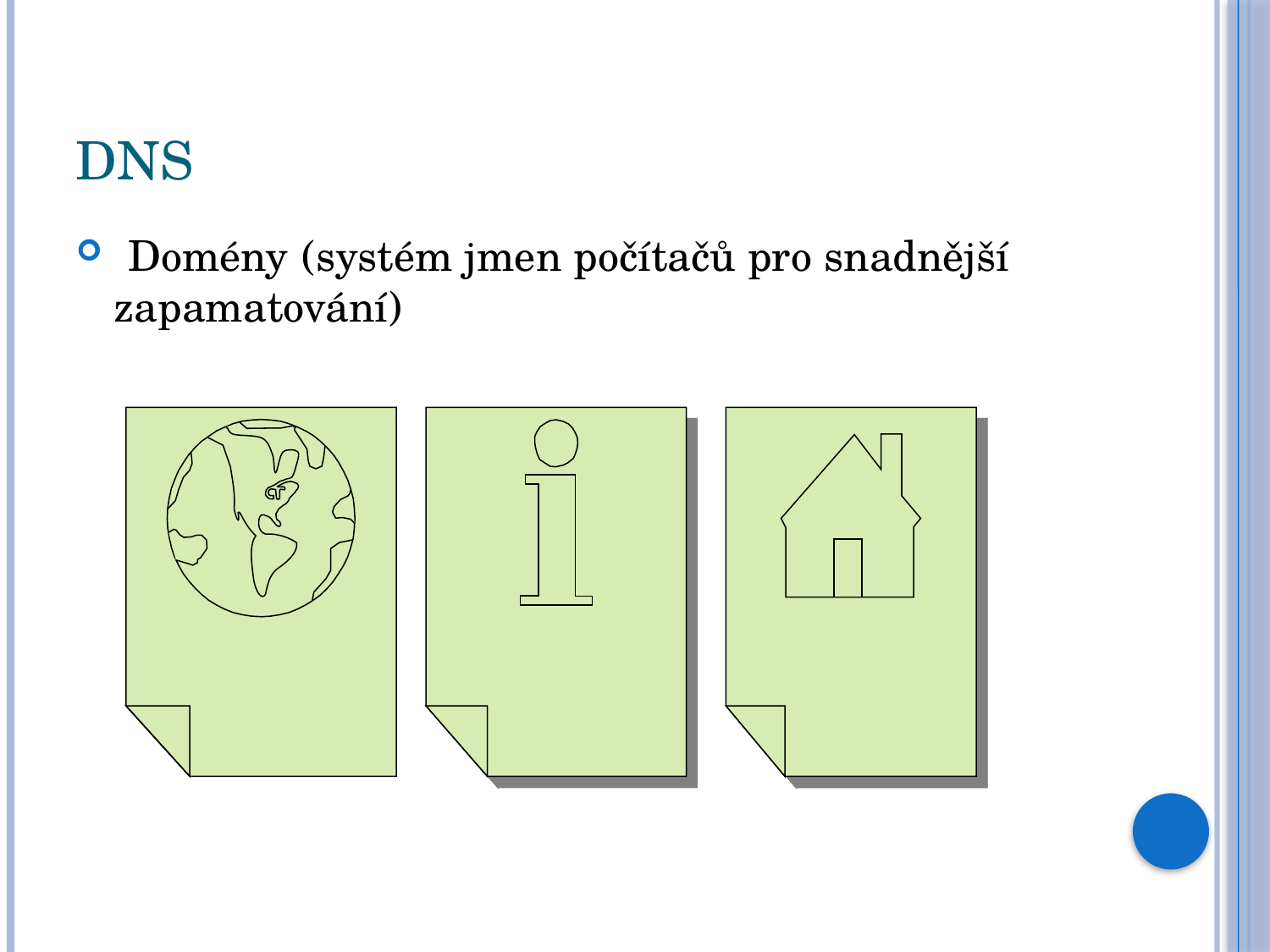

# DNS
 Domény (systém jmen počítačů pro snadnější zapamatování)